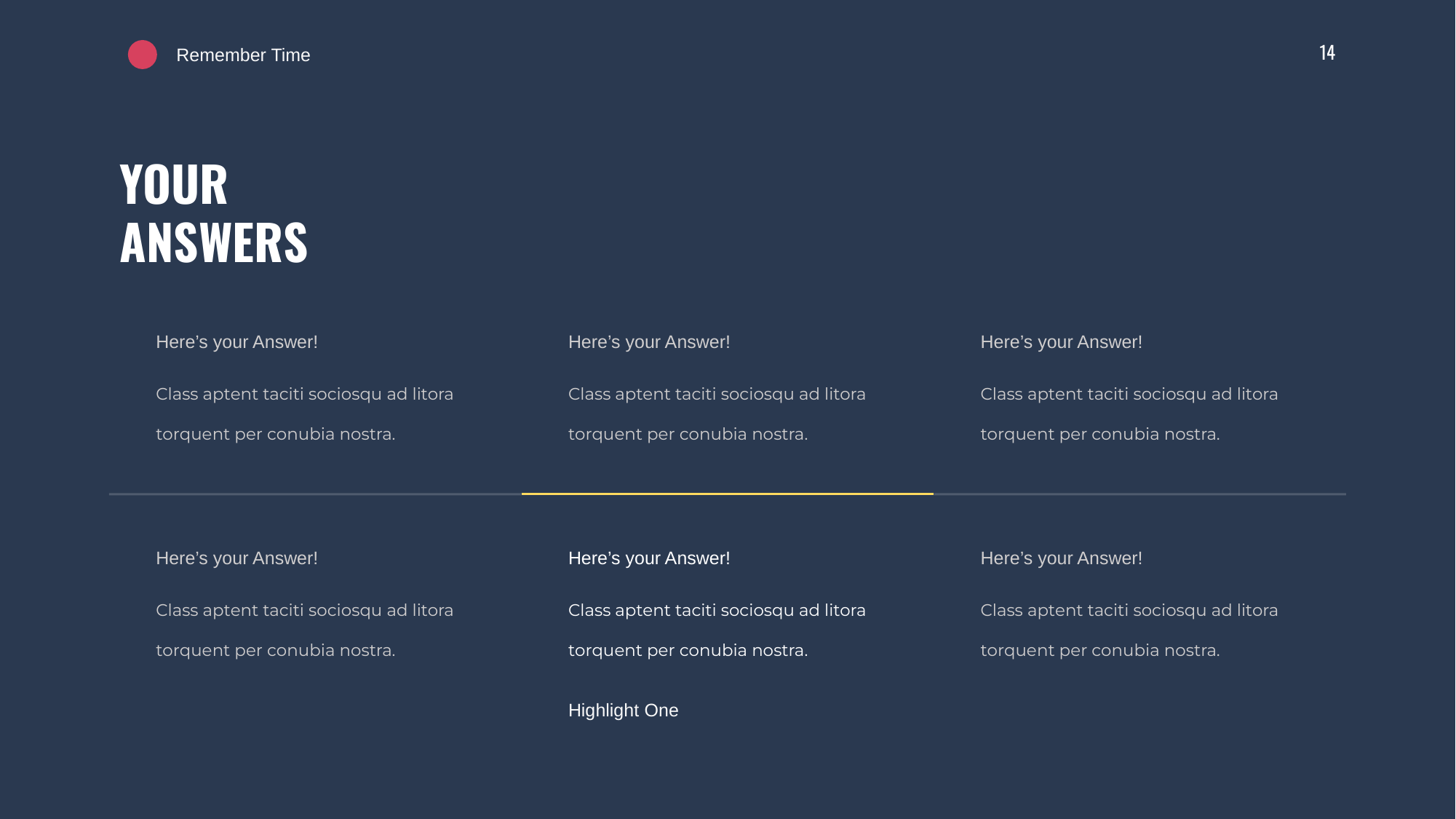

14
Remember Time

YOUR
ANSWERS
Here’s your Answer!
Here’s your Answer!
Here’s your Answer!
Class aptent taciti sociosqu ad litora torquent per conubia nostra.
Class aptent taciti sociosqu ad litora torquent per conubia nostra.
Class aptent taciti sociosqu ad litora torquent per conubia nostra.
Here’s your Answer!
Here’s your Answer!
Here’s your Answer!
Class aptent taciti sociosqu ad litora torquent per conubia nostra.
Class aptent taciti sociosqu ad litora torquent per conubia nostra.
Class aptent taciti sociosqu ad litora torquent per conubia nostra.
Highlight One